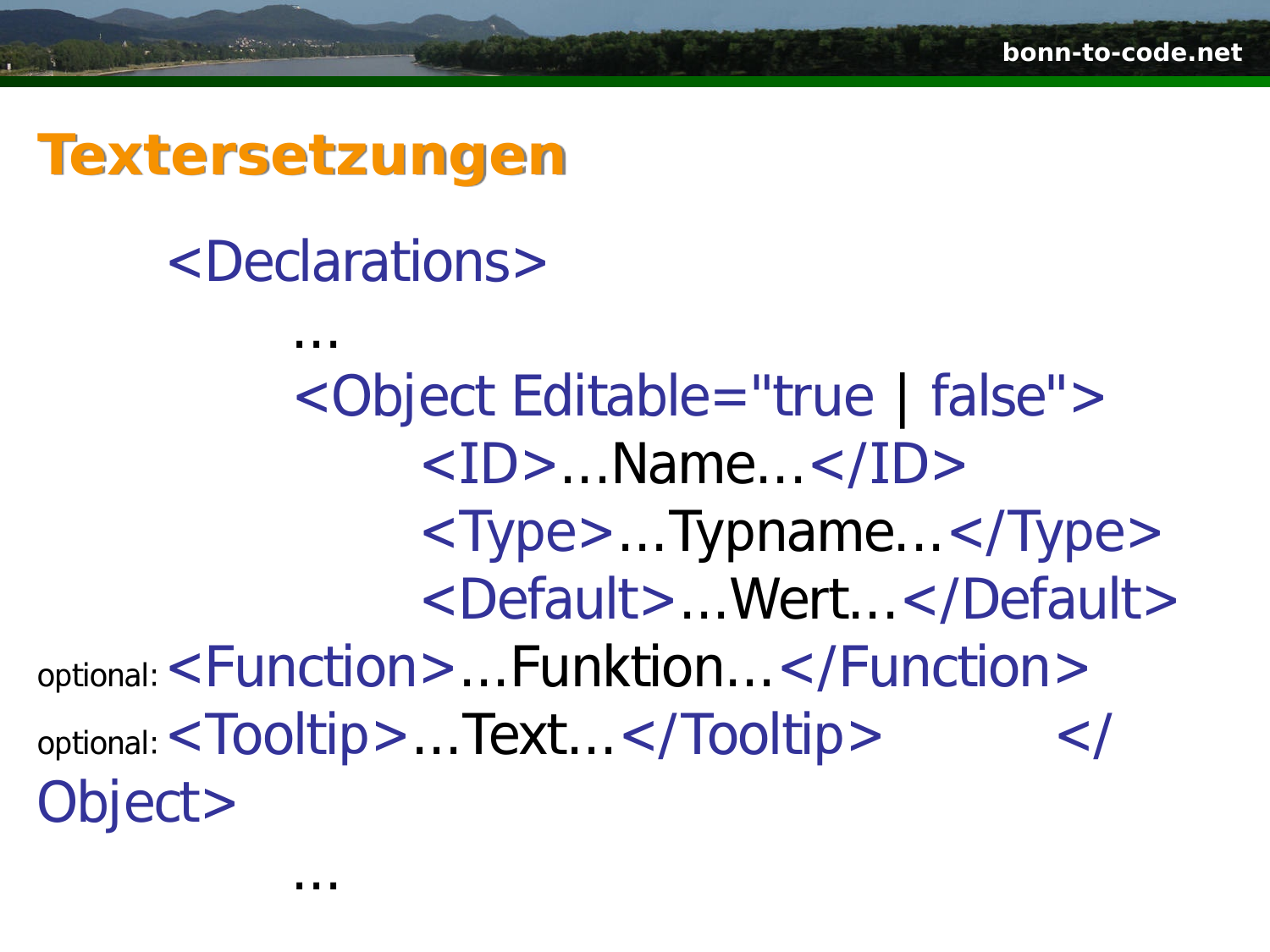

# Textersetzungen
	<Declarations>
		...
		<Object Editable="true | false">
			<ID>...Name...</ID>
			<Type>...Typname...</Type>
			<Default>...Wert...</Default>
optional:	<Function>...Funktion...</Function>
optional:	<Tooltip>...Text...</Tooltip>		</Object>
		...